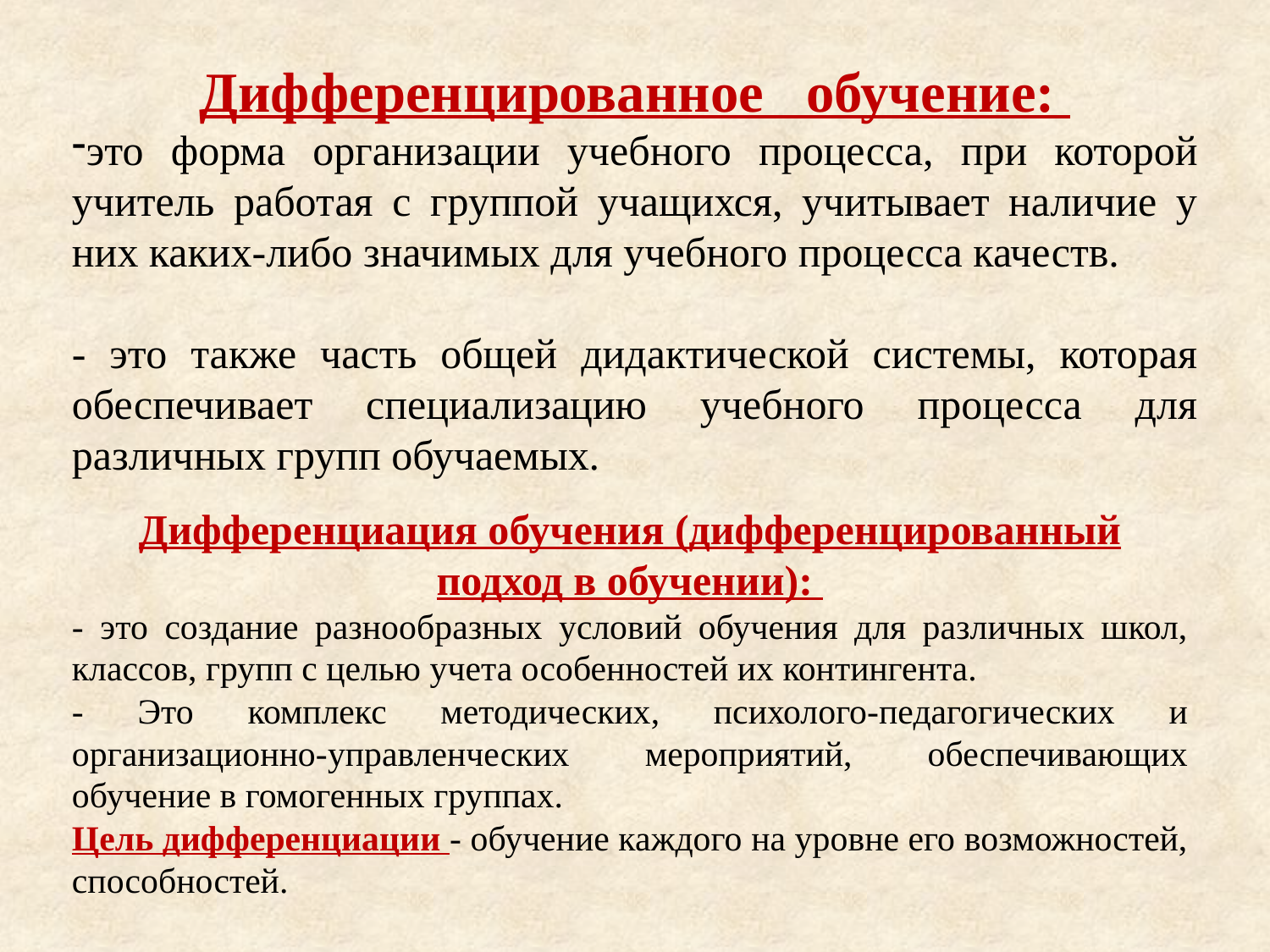

Дифференцированное   обучение:
это форма организации учебного процесса, при которой учитель работая с группой учащихся, учитывает наличие у них каких-либо значимых для учебного процесса качеств.

- это также часть общей дидактической системы, которая обеспечивает специализацию учебного процесса для различных групп обучаемых.
Дифференциация обучения (дифференцированный подход в обучении):
- это создание разнообразных условий обучения для различных школ, классов, групп с целью учета особенностей их контингента.
- Это комплекс методических, психолого-педагогических и организационно-управленческих мероприятий, обеспечивающих обучение в гомогенных группах.
Цель дифференциации - обучение каждого на уровне его возможностей, способностей.